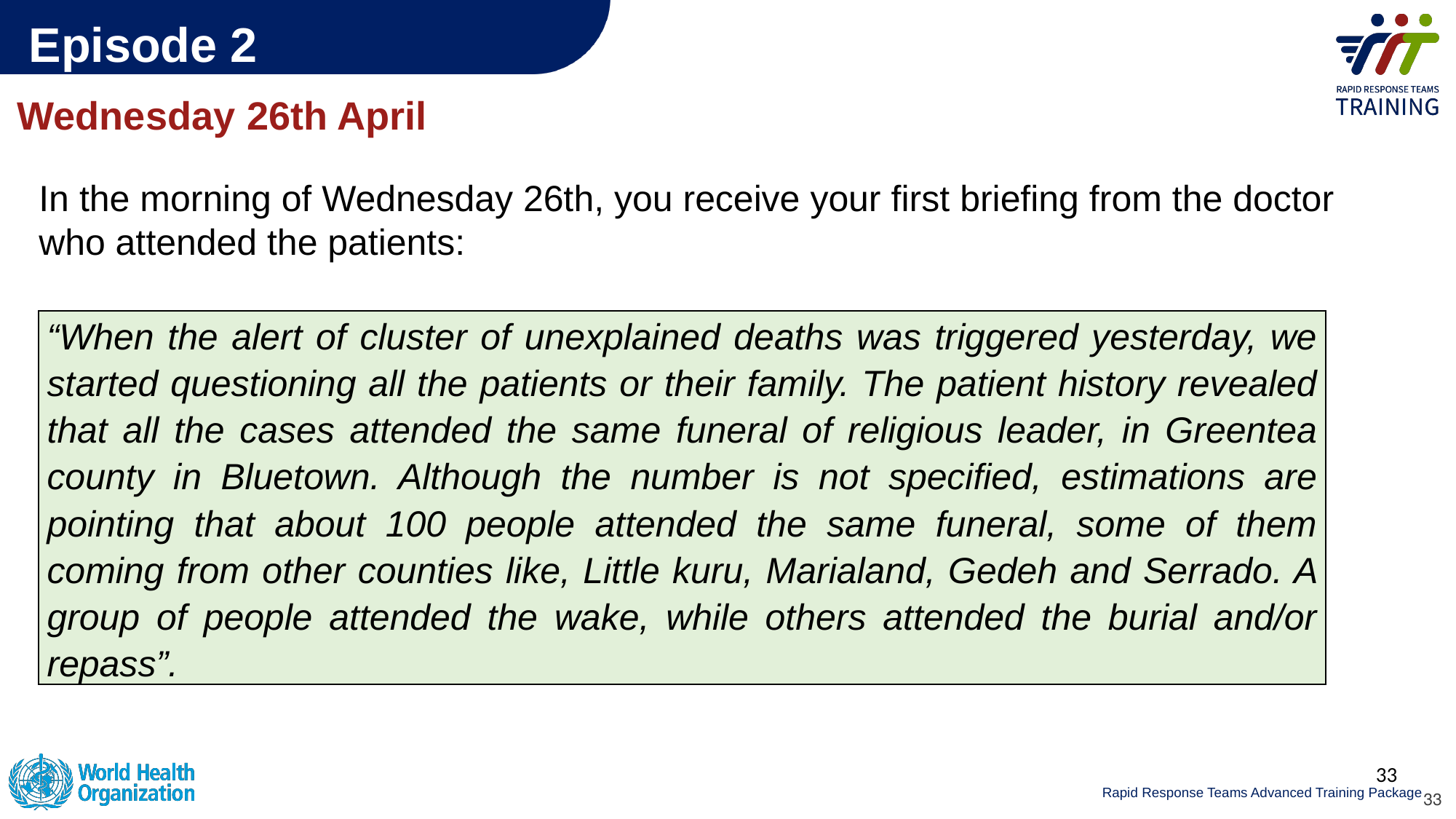

# Episode 2
Wednesday 26th April
In the morning of Wednesday 26th, you receive your first briefing from the doctor who attended the patients:
| “When the alert of cluster of unexplained deaths was triggered yesterday, we started questioning all the patients or their family. The patient history revealed that all the cases attended the same funeral of religious leader, in Greentea county in Bluetown. Although the number is not specified, estimations are pointing that about 100 people attended the same funeral, some of them coming from other counties like, Little kuru, Marialand, Gedeh and Serrado. A group of people attended the wake, while others attended the burial and/or repass”. |
| --- |
33